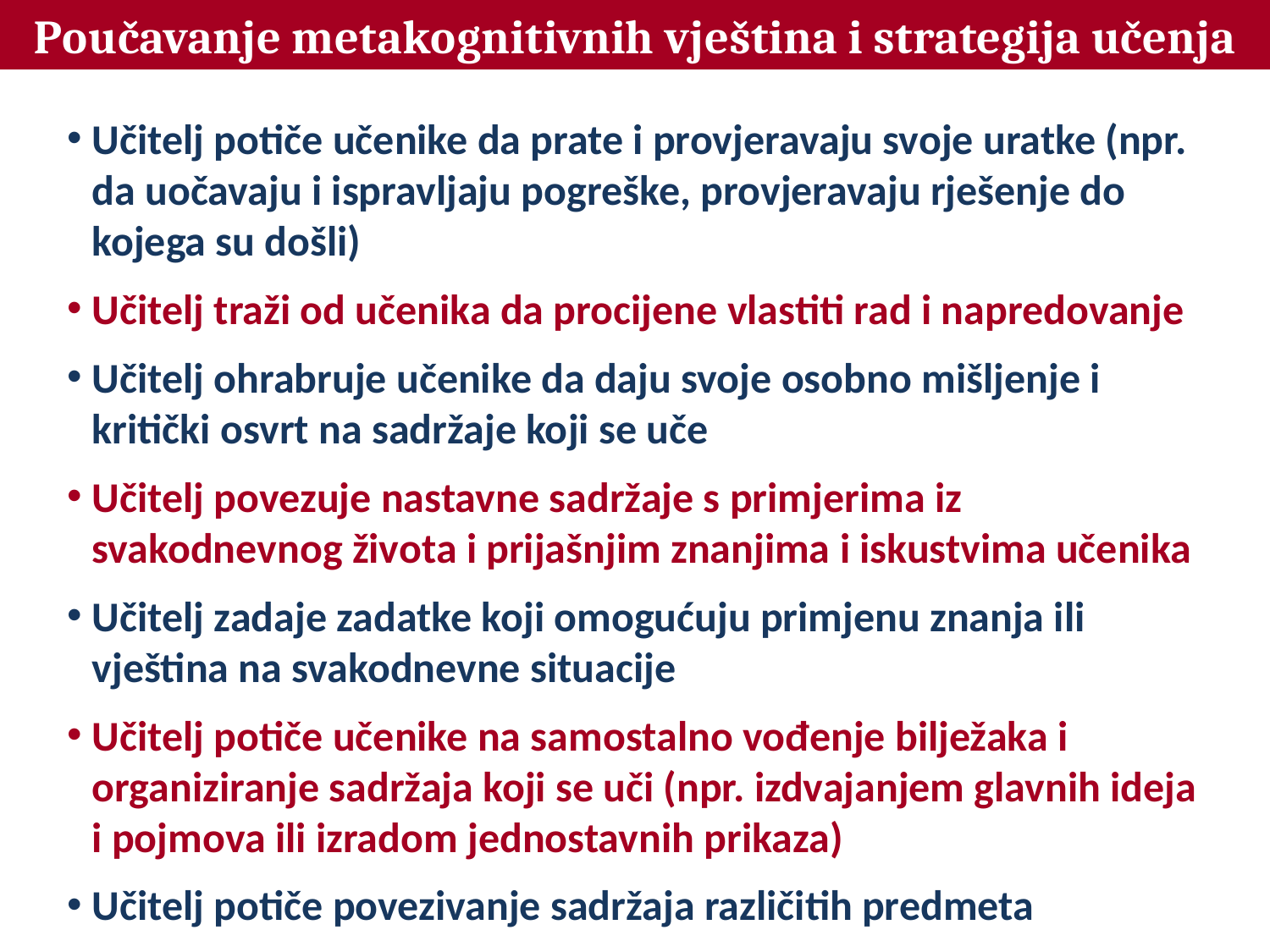

Poučavanje metakognitivnih vještina i strategija učenja
Učitelj potiče učenike da prate i provjeravaju svoje uratke (npr. da uočavaju i ispravljaju pogreške, provjeravaju rješenje do kojega su došli)
Učitelj traži od učenika da procijene vlastiti rad i napredovanje
Učitelj ohrabruje učenike da daju svoje osobno mišljenje i kritički osvrt na sadržaje koji se uče
Učitelj povezuje nastavne sadržaje s primjerima iz svakodnevnog života i prijašnjim znanjima i iskustvima učenika
Učitelj zadaje zadatke koji omogućuju primjenu znanja ili vještina na svakodnevne situacije
Učitelj potiče učenike na samostalno vođenje bilježaka i organiziranje sadržaja koji se uči (npr. izdvajanjem glavnih ideja i pojmova ili izradom jednostavnih prikaza)
Učitelj potiče povezivanje sadržaja različitih predmeta